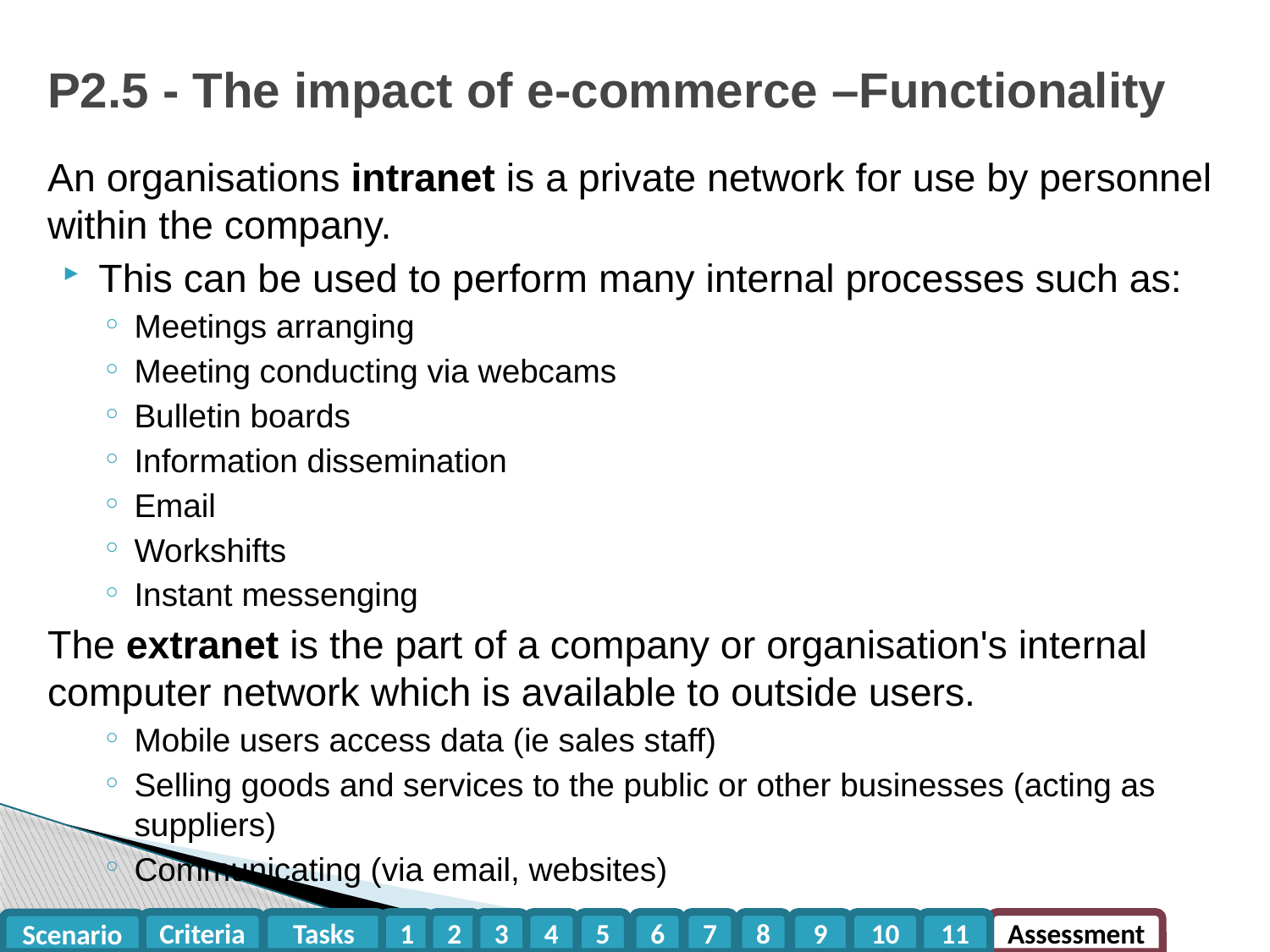

P2.5 - The impact of e-commerce –Functionality
An organisations intranet is a private network for use by personnel within the company.
This can be used to perform many internal processes such as:
Meetings arranging
Meeting conducting via webcams
Bulletin boards
Information dissemination
Email
Workshifts
Instant messenging
The extranet is the part of a company or organisation's internal computer network which is available to outside users.
Mobile users access data (ie sales staff)
Selling goods and services to the public or other businesses (acting as suppliers)
Communicating (via email, websites)